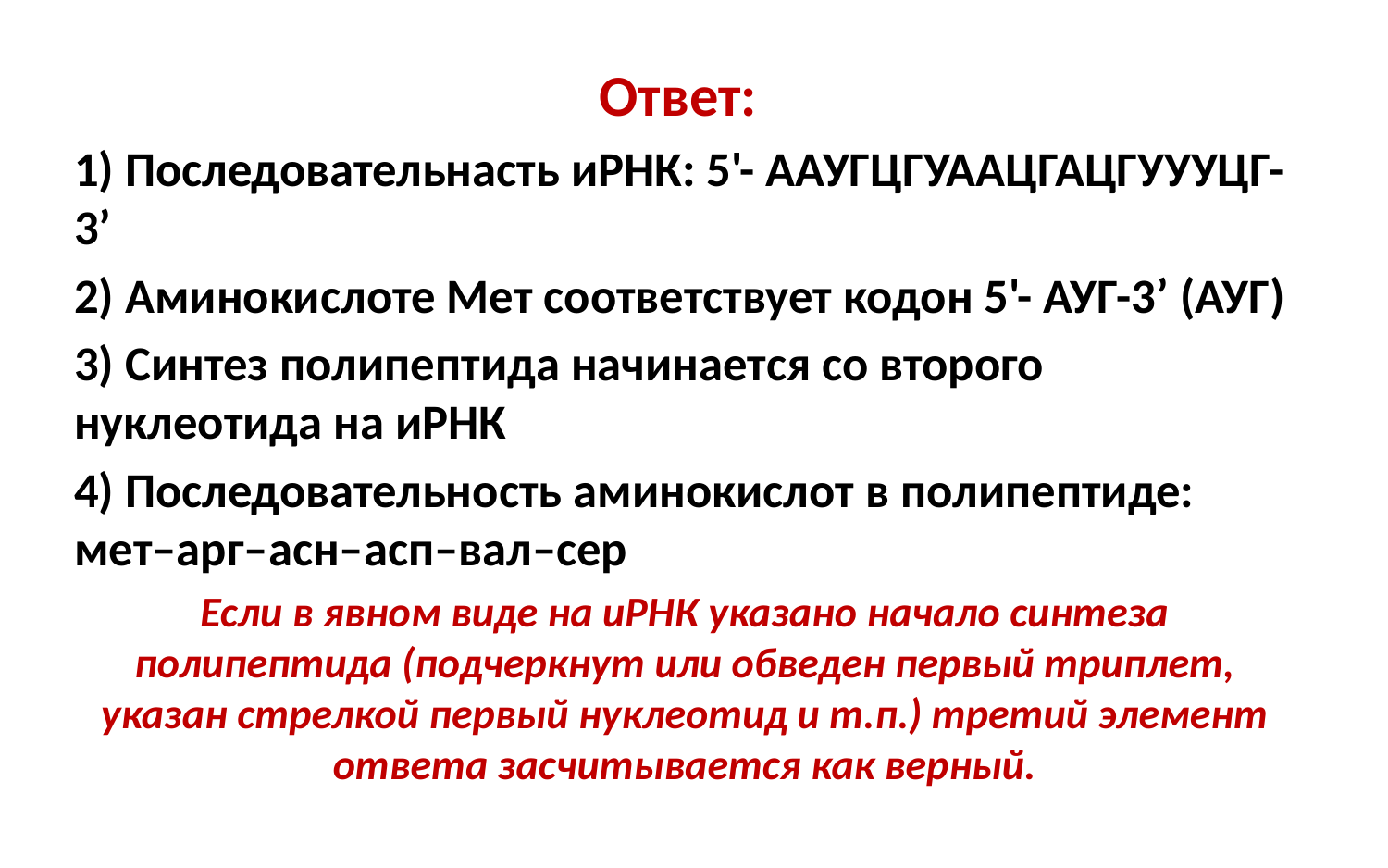

Ответ:
1) Последовательнасть иРНК: 5'- ААУГЦГУААЦГАЦГУУУЦГ-3’
2) Аминокислоте Мет соответствует кодон 5'- АУГ-3’ (АУГ)
3) Синтез полипептида начинается со второго нуклеотида на иРНК
4) Последовательность аминокислот в полипептиде: мет–арг–асн–асп–вал–сер
Если в явном виде на иРНК указано начало синтеза полипептида (подчеркнут или обведен первый триплет, указан стрелкой первый нуклеотид и т.п.) третий элемент ответа засчитывается как верный.